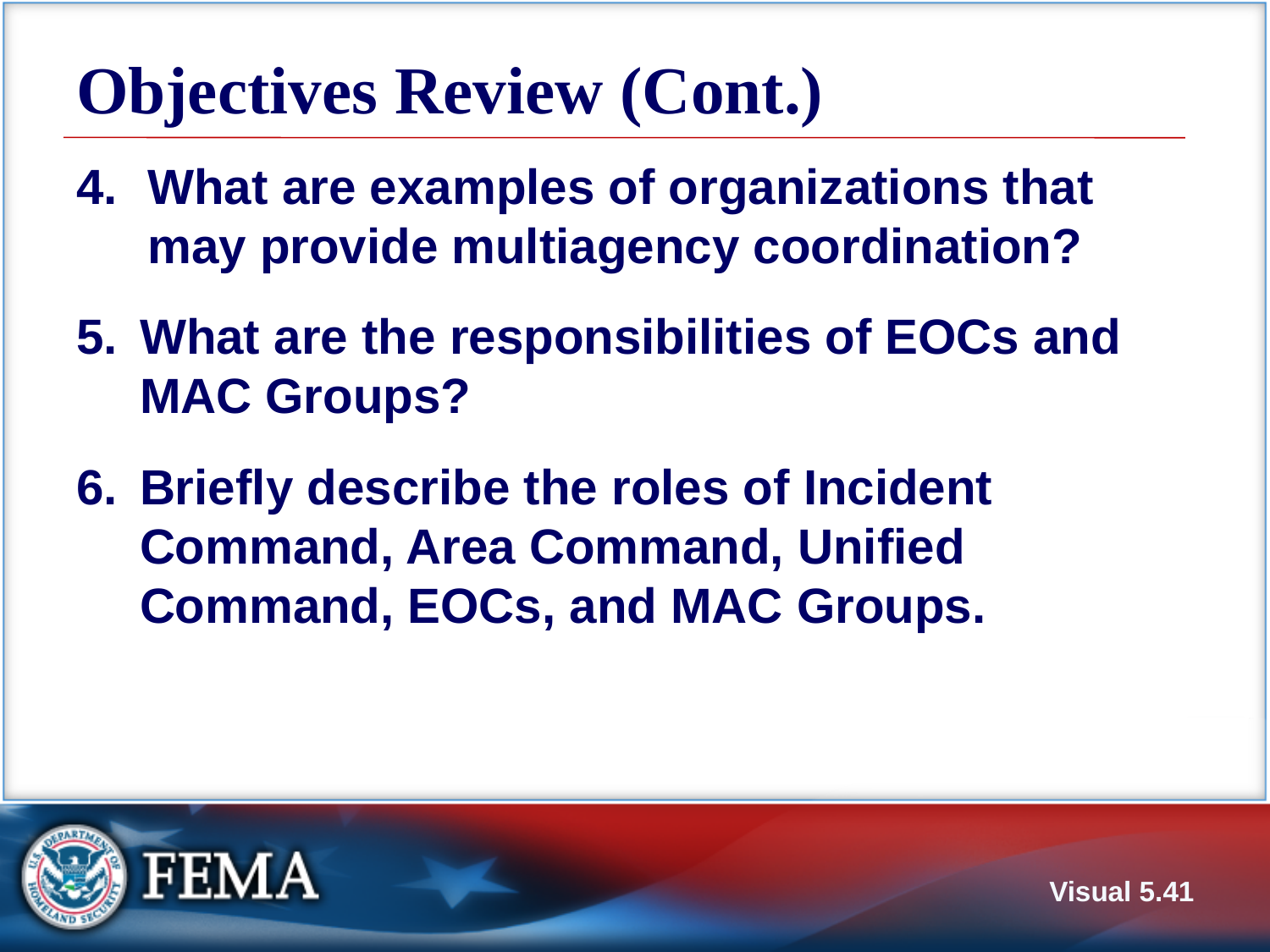

# Objectives Review (Cont.)
What are examples of organizations that may provide multiagency coordination?
What are the responsibilities of EOCs and MAC Groups?
Briefly describe the roles of Incident Command, Area Command, Unified Command, EOCs, and MAC Groups.
Visual 5.41